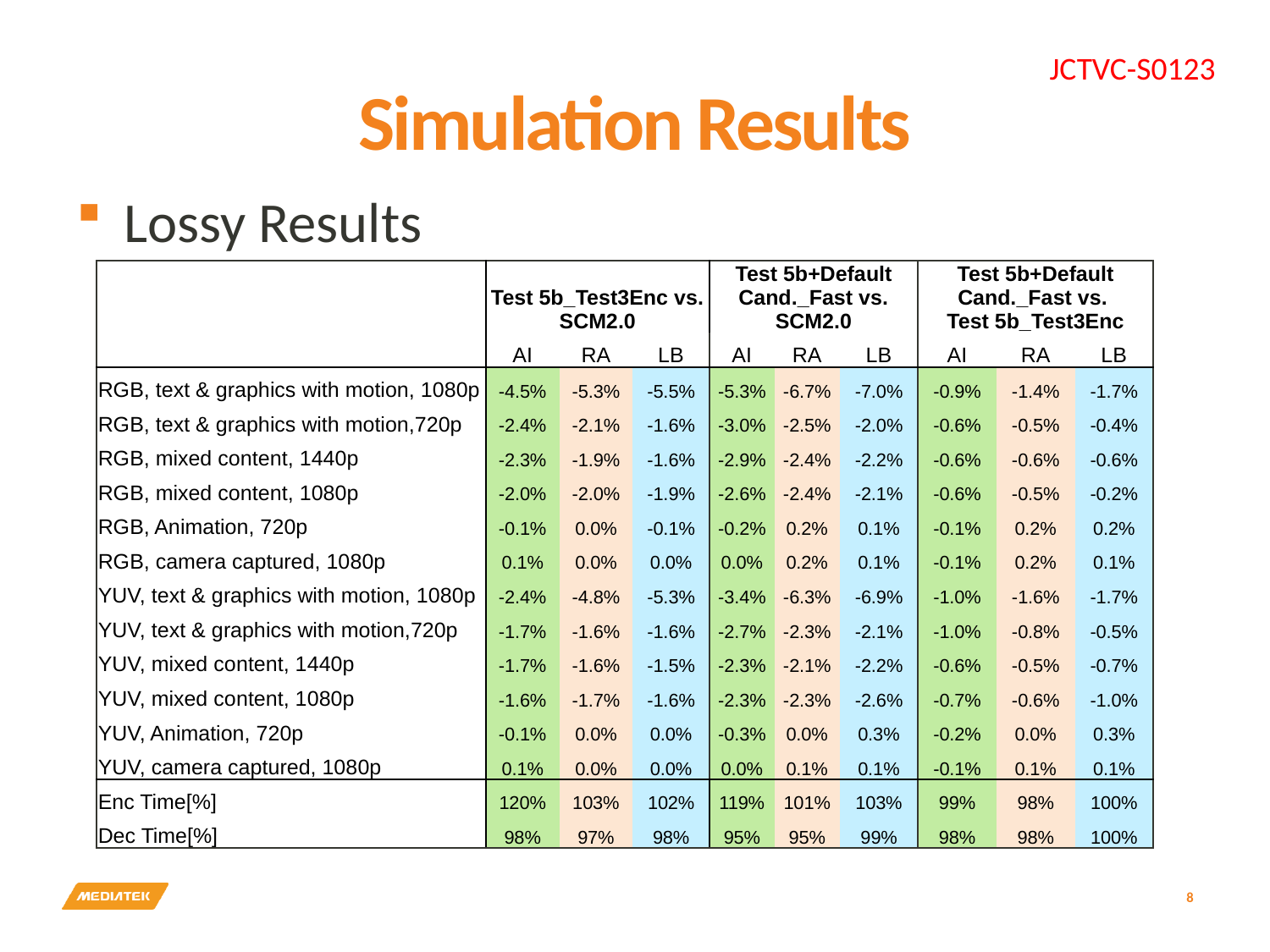

JCTVC-S0123
# Simulation Results
Lossy Results
|  | Test 5b\_Test3Enc vs. SCM2.0 |  |  | Test 5b+Default Cand.\_Fast vs. SCM2.0 |  |  | Test 5b+Default Cand.\_Fast vs. Test 5b\_Test3Enc |  |  |
| --- | --- | --- | --- | --- | --- | --- | --- | --- | --- |
|  | AI | RA | LB | AI | RA | LB | AI | RA | LB |
| RGB, text & graphics with motion, 1080p | -4.5% | -5.3% | -5.5% | -5.3% | -6.7% | -7.0% | -0.9% | -1.4% | -1.7% |
| RGB, text & graphics with motion,720p | -2.4% | -2.1% | -1.6% | -3.0% | -2.5% | -2.0% | -0.6% | -0.5% | -0.4% |
| RGB, mixed content, 1440p | -2.3% | -1.9% | -1.6% | -2.9% | -2.4% | -2.2% | -0.6% | -0.6% | -0.6% |
| RGB, mixed content, 1080p | -2.0% | -2.0% | -1.9% | -2.6% | -2.4% | -2.1% | -0.6% | -0.5% | -0.2% |
| RGB, Animation, 720p | -0.1% | 0.0% | -0.1% | -0.2% | 0.2% | 0.1% | -0.1% | 0.2% | 0.2% |
| RGB, camera captured, 1080p | 0.1% | 0.0% | 0.0% | 0.0% | 0.2% | 0.1% | -0.1% | 0.2% | 0.1% |
| YUV, text & graphics with motion, 1080p | -2.4% | -4.8% | -5.3% | -3.4% | -6.3% | -6.9% | -1.0% | -1.6% | -1.7% |
| YUV, text & graphics with motion,720p | -1.7% | -1.6% | -1.6% | -2.7% | -2.3% | -2.1% | -1.0% | -0.8% | -0.5% |
| YUV, mixed content, 1440p | -1.7% | -1.6% | -1.5% | -2.3% | -2.1% | -2.2% | -0.6% | -0.5% | -0.7% |
| YUV, mixed content, 1080p | -1.6% | -1.7% | -1.6% | -2.3% | -2.3% | -2.6% | -0.7% | -0.6% | -1.0% |
| YUV, Animation, 720p | -0.1% | 0.0% | 0.0% | -0.3% | 0.0% | 0.3% | -0.2% | 0.0% | 0.3% |
| YUV, camera captured, 1080p | 0.1% | 0.0% | 0.0% | 0.0% | 0.1% | 0.1% | -0.1% | 0.1% | 0.1% |
| Enc Time[%] | 120% | 103% | 102% | 119% | 101% | 103% | 99% | 98% | 100% |
| Dec Time[%] | 98% | 97% | 98% | 95% | 95% | 99% | 98% | 98% | 100% |
8